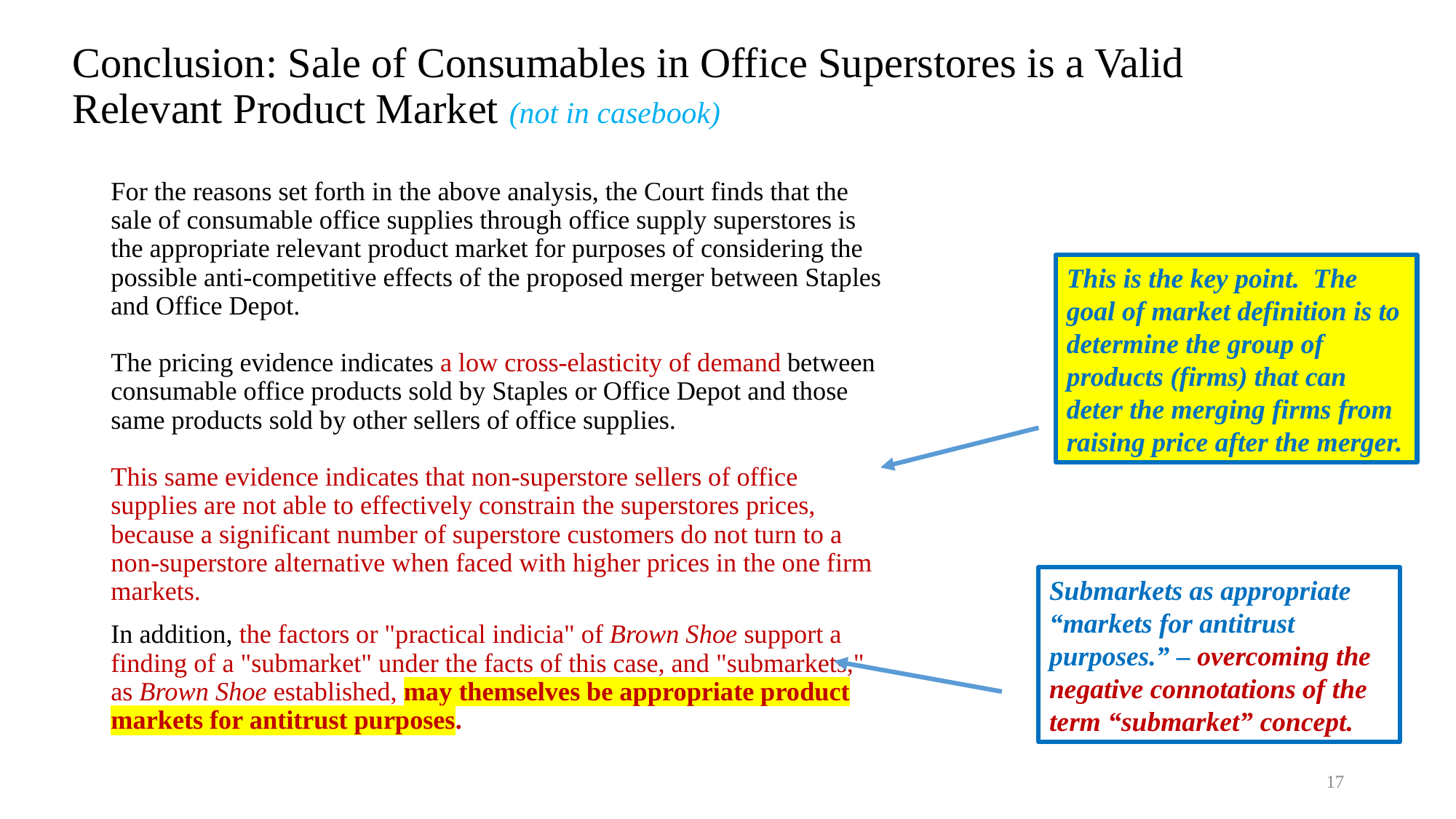

# Conclusion: Sale of Consumables in Office Superstores is a Valid Relevant Product Market (not in casebook)
For the reasons set forth in the above analysis, the Court finds that the sale of consumable office supplies through office supply superstores is the appropriate relevant product market for purposes of considering the possible anti-competitive effects of the proposed merger between Staples and Office Depot.
The pricing evidence indicates a low cross-elasticity of demand between consumable office products sold by Staples or Office Depot and those same products sold by other sellers of office supplies.
This same evidence indicates that non-superstore sellers of office supplies are not able to effectively constrain the superstores prices, because a significant number of superstore customers do not turn to a non-superstore alternative when faced with higher prices in the one firm markets.
In addition, the factors or "practical indicia" of Brown Shoe support a finding of a "submarket" under the facts of this case, and "submarkets," as Brown Shoe established, may themselves be appropriate product markets for antitrust purposes.
This is the key point.  The goal of market definition is to determine the group of products (firms) that can deter the merging firms from raising price after the merger.
Submarkets as appropriate “markets for antitrust purposes.” – overcoming the negative connotations of the term “submarket” concept.
17